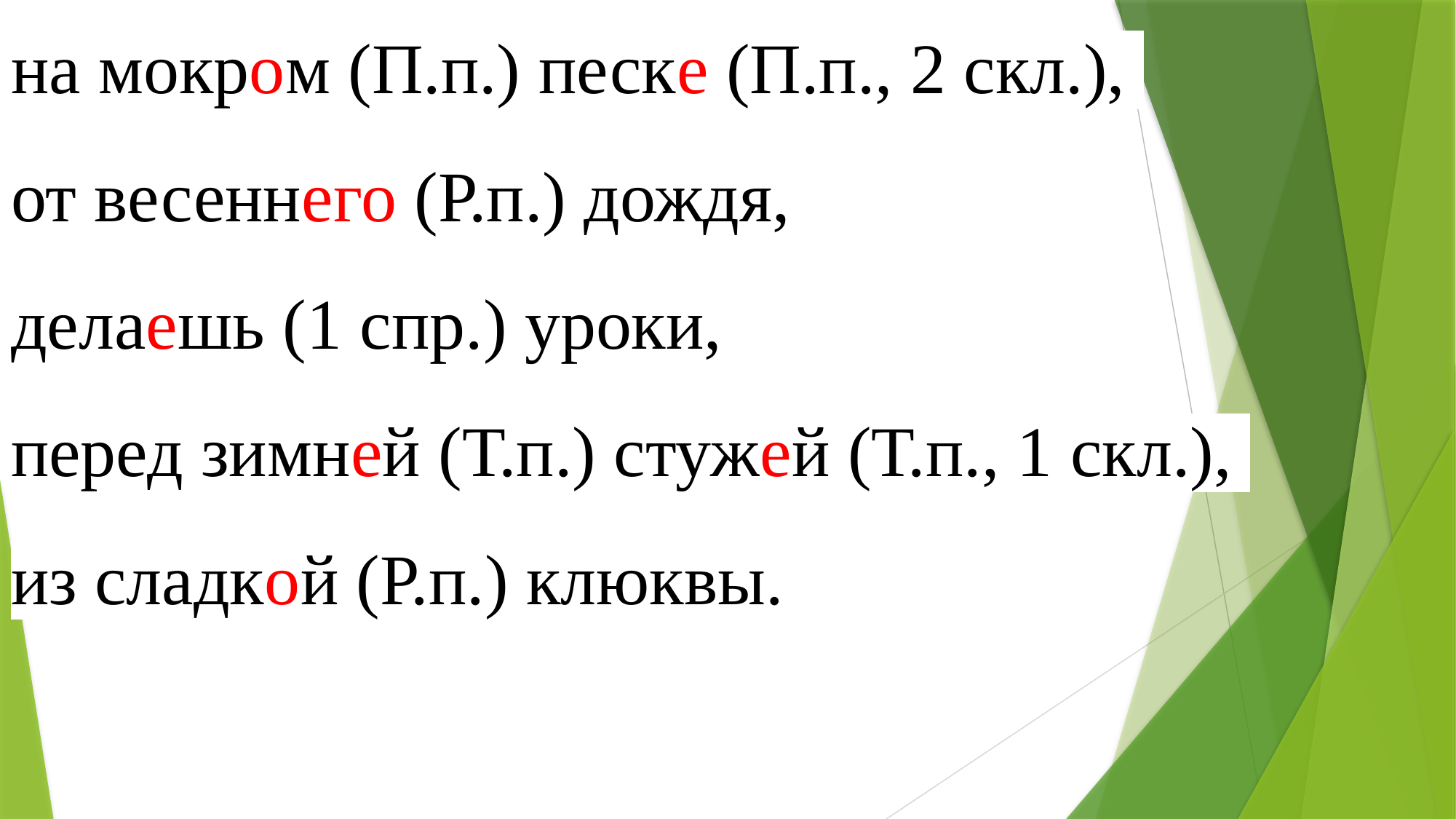

на мокром (П.п.) песке (П.п., 2 скл.),
от весеннего (Р.п.) дождя,
делаешь (1 спр.) уроки,
перед зимней (Т.п.) стужей (Т.п., 1 скл.),
из сладкой (Р.п.) клюквы.